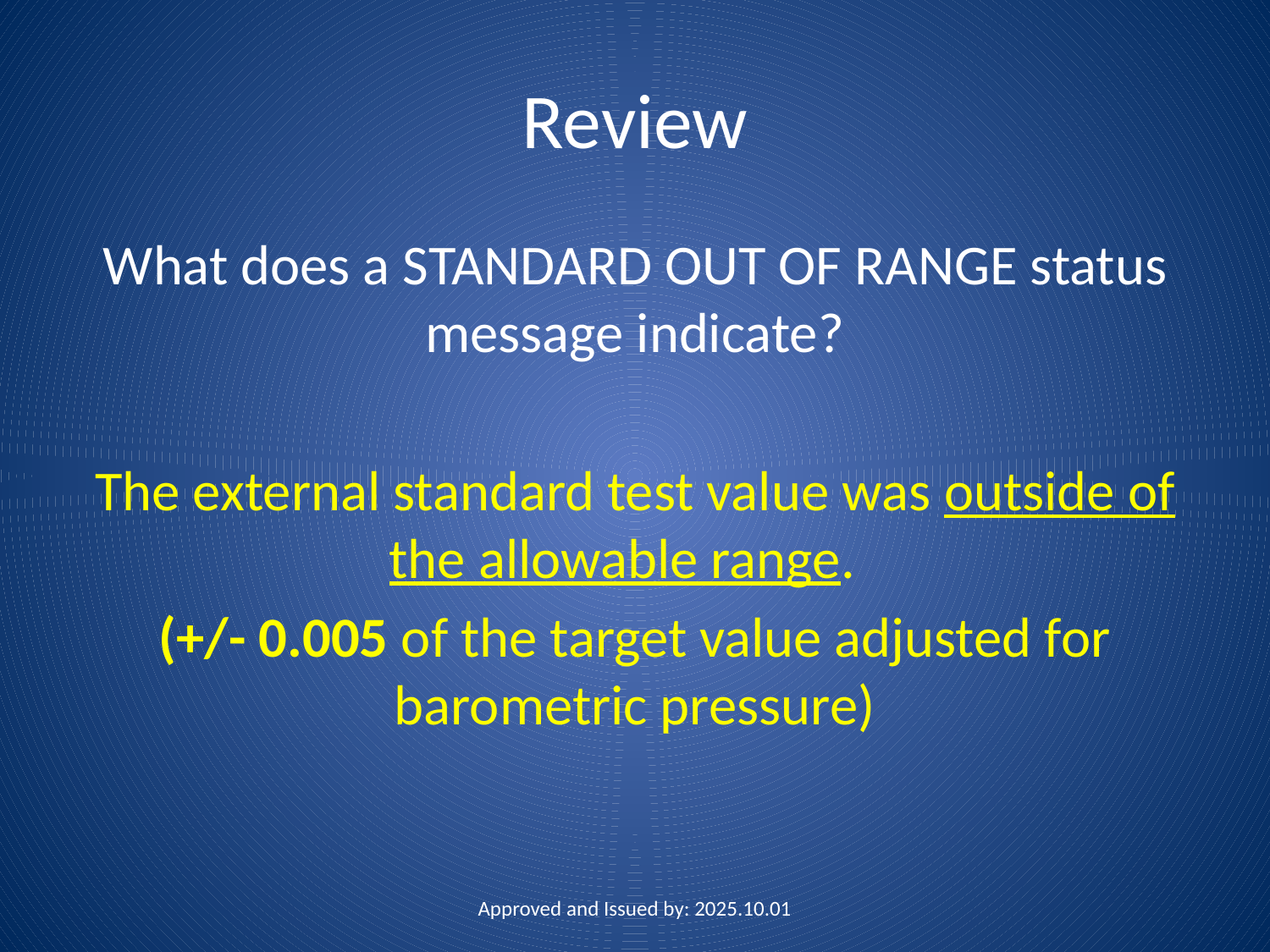

# Review
What does a STANDARD OUT OF RANGE status message indicate?

The external standard test value was outside of the allowable range.
(+/- 0.005 of the target value adjusted for barometric pressure)
Approved and Issued by: 2025.10.01